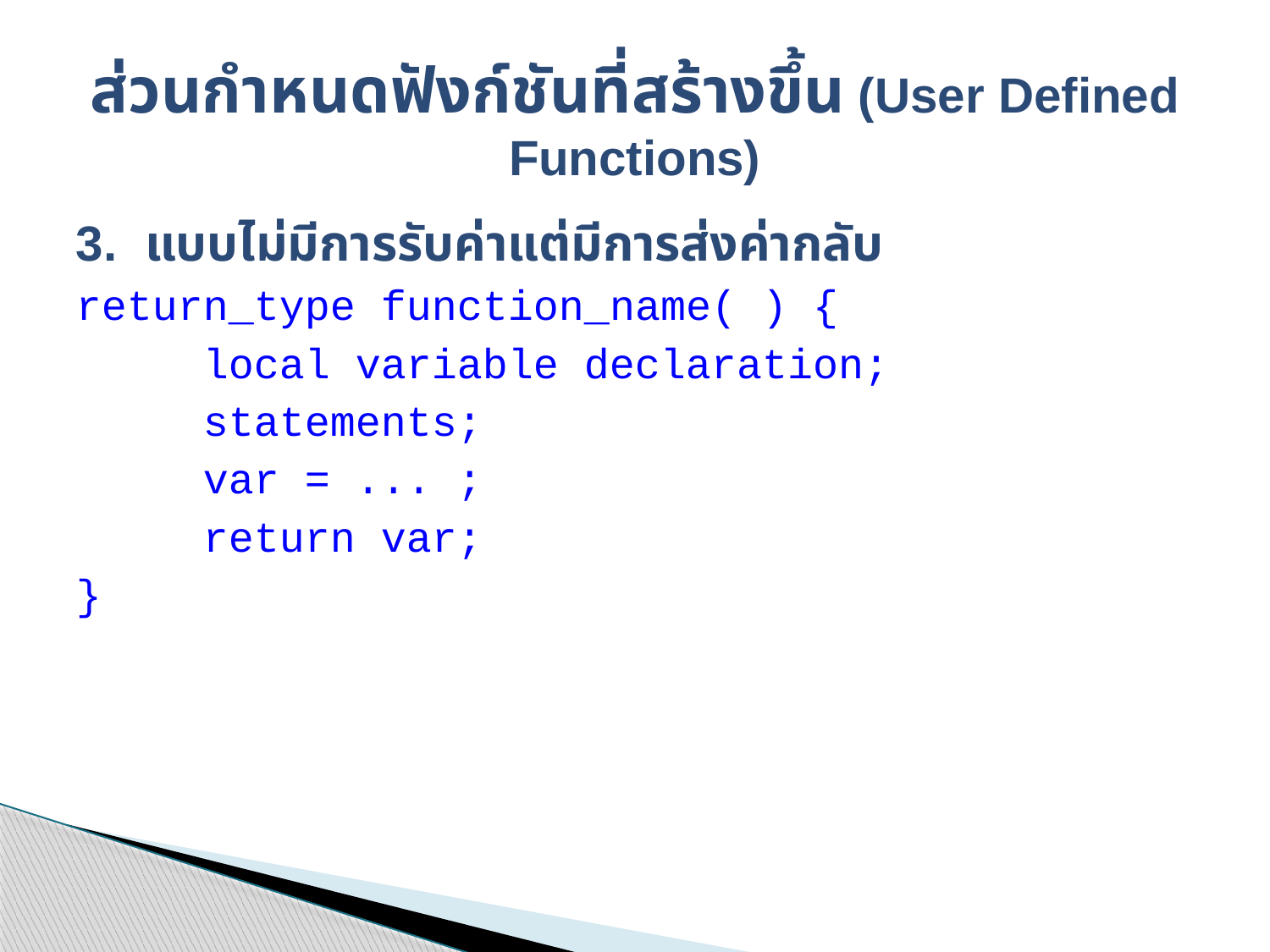

# ส่วนกำหนดฟังก์ชันที่สร้างขึ้น (User Defined Functions)
3.  แบบไม่มีการรับค่าแต่มีการส่งค่ากลับ
return_type function_name( ) {
  	local variable declaration;
  	statements;
  	var = ... ;
  	return var;
}